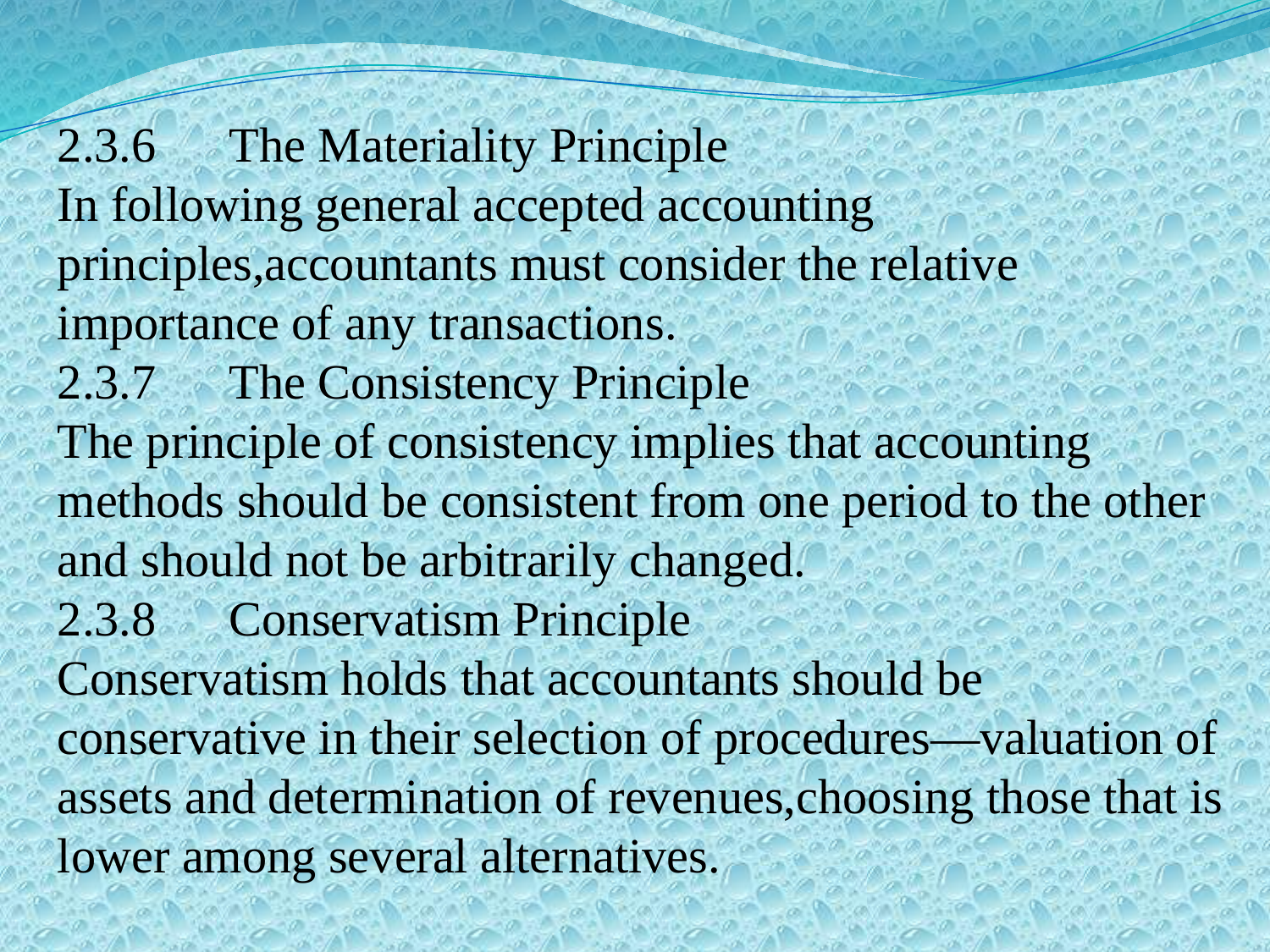

2.3.6　The Materiality Principle
In following general accepted accounting principles,accountants must consider the relative importance of any transactions.
2.3.7　The Consistency Principle
The principle of consistency implies that accounting methods should be consistent from one period to the other and should not be arbitrarily changed.
2.3.8　Conservatism Principle
Conservatism holds that accountants should be conservative in their selection of procedures—valuation of assets and determination of revenues,choosing those that is lower among several alternatives.